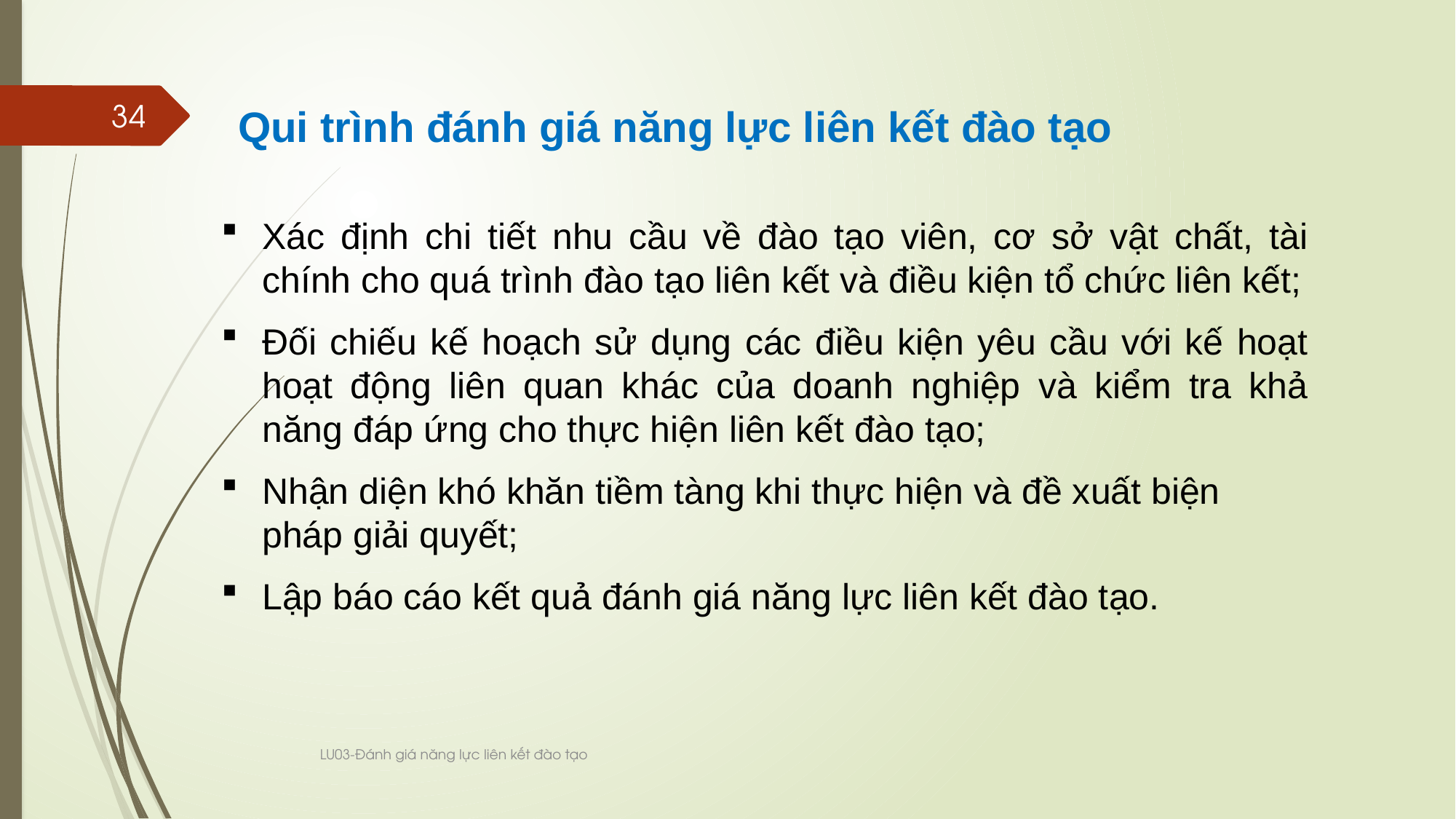

34
 Qui trình đánh giá năng lực liên kết đào tạo
Xác định chi tiết nhu cầu về đào tạo viên, cơ sở vật chất, tài chính cho quá trình đào tạo liên kết và điều kiện tổ chức liên kết;
Đối chiếu kế hoạch sử dụng các điều kiện yêu cầu với kế hoạt hoạt động liên quan khác của doanh nghiệp và kiểm tra khả năng đáp ứng cho thực hiện liên kết đào tạo;
Nhận diện khó khăn tiềm tàng khi thực hiện và đề xuất biện pháp giải quyết;
Lập báo cáo kết quả đánh giá năng lực liên kết đào tạo.
LU03-Đánh giá năng lực liên kết đào tạo